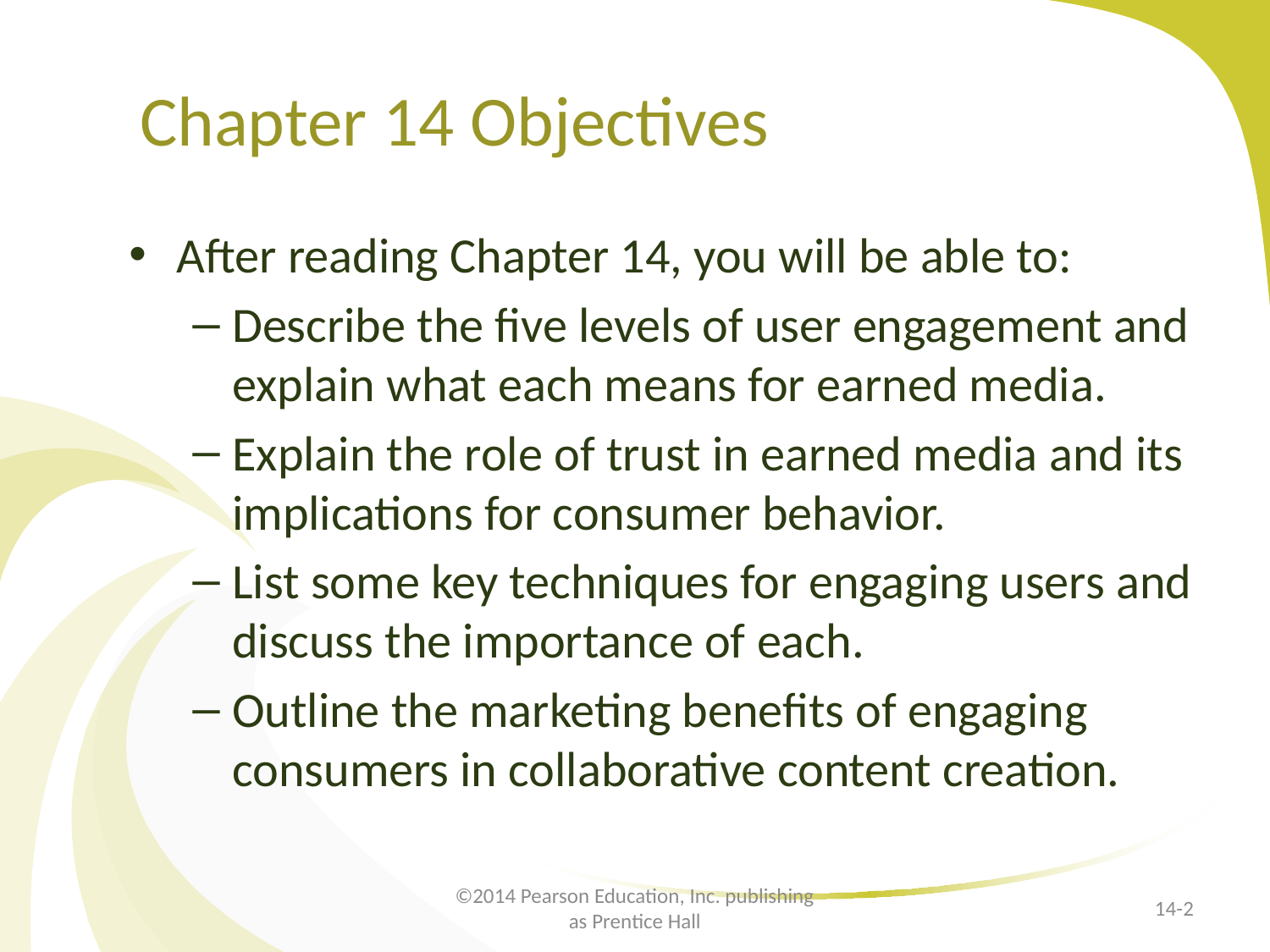

# Chapter 14 Objectives
After reading Chapter 14, you will be able to:
Describe the five levels of user engagement and explain what each means for earned media.
Explain the role of trust in earned media and its implications for consumer behavior.
List some key techniques for engaging users and discuss the importance of each.
Outline the marketing benefits of engaging consumers in collaborative content creation.
©2014 Pearson Education, Inc. publishing as Prentice Hall
14-2